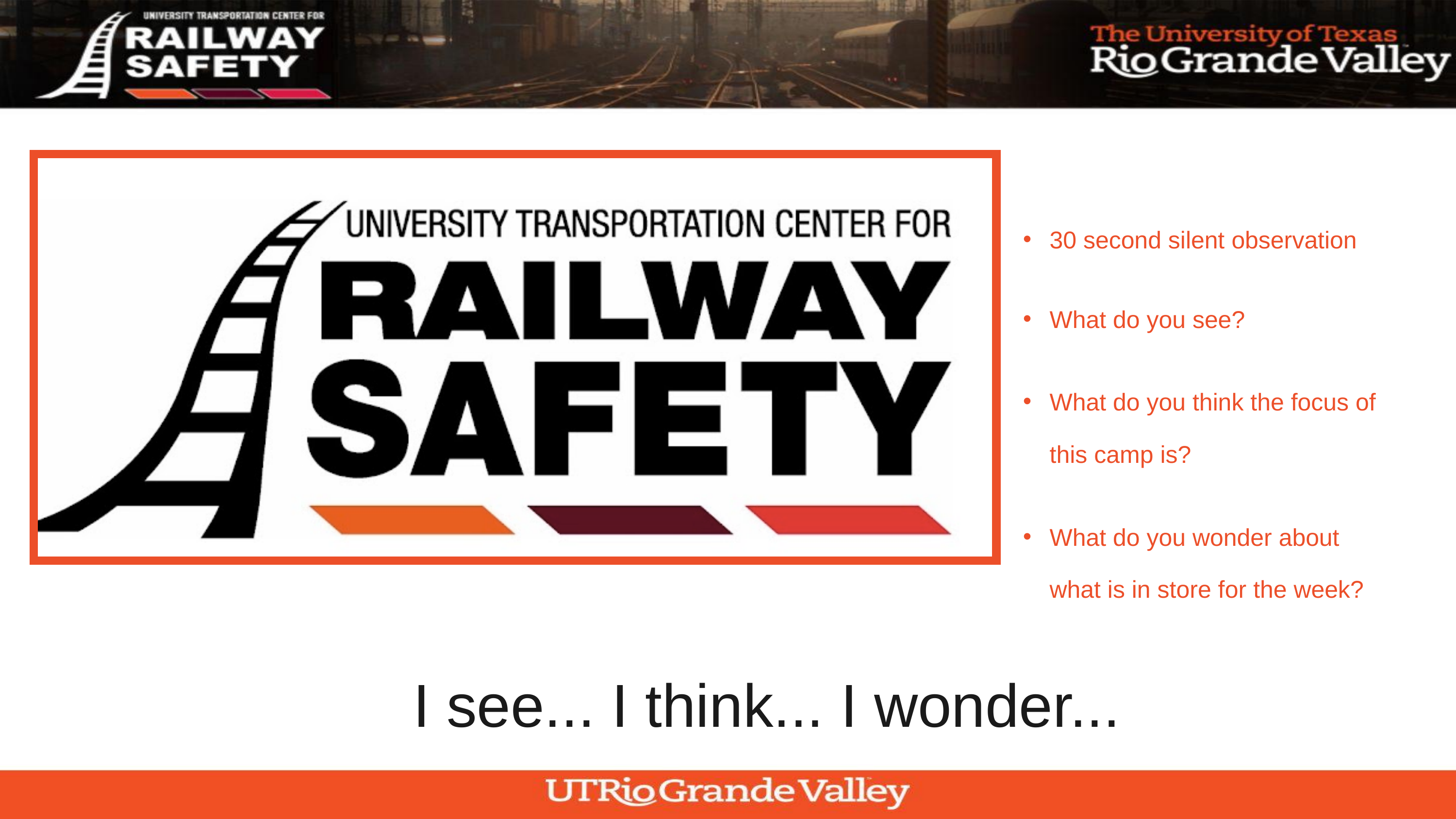

30 second silent observation

What do you see?

What do you think the focus of this camp is?

What do you wonder about what is in store for the week?
I see... I think... I wonder...